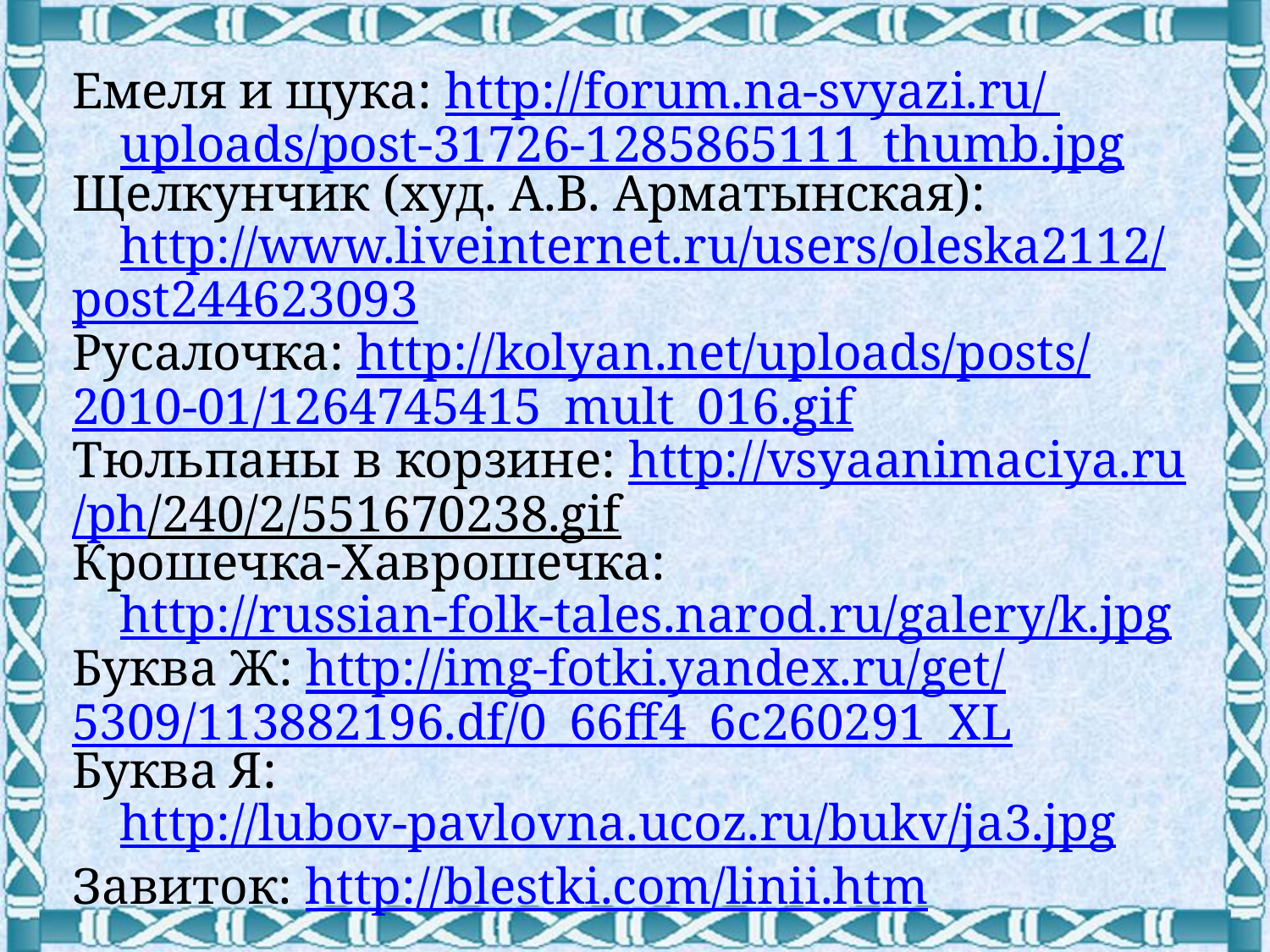

Емеля и щука: http://forum.na-svyazi.ru/ uploads/post-31726-1285865111_thumb.jpg
Щелкунчик (худ. А.В. Арматынская): http://www.liveinternet.ru/users/oleska2112/
post244623093
Русалочка: http://kolyan.net/uploads/posts/
2010-01/1264745415_mult_016.gif
Тюльпаны в корзине: http://vsyaanimaciya.ru
/ph/240/2/551670238.gif
Крошечка-Хаврошечка: http://russian-folk-tales.narod.ru/galery/k.jpg
Буква Ж: http://img-fotki.yandex.ru/get/
5309/113882196.df/0_66ff4_6c260291_XL
Буква Я: http://lubov-pavlovna.ucoz.ru/bukv/ja3.jpg
Завиток: http://blestki.com/linii.htm